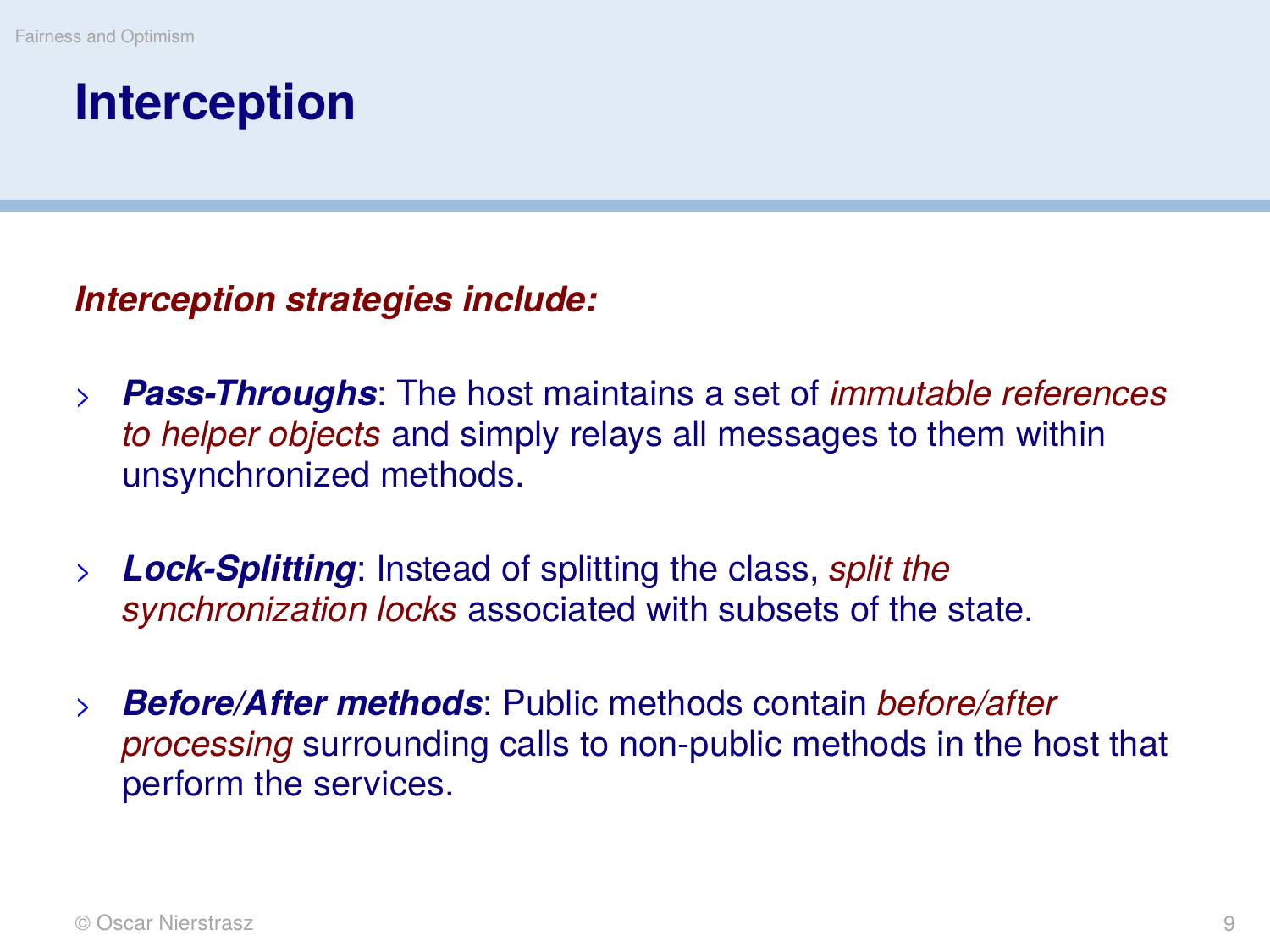

Fairness and Optimism
# Interception
Interception strategies include:

Pass-Throughs: The host maintains a set of immutable references to helper objects and simply relays all messages to them within unsynchronized methods.

Lock-Splitting: Instead of splitting the class, split the synchronization locks associated with subsets of the state.

Before/After methods: Public methods contain before/after processing surrounding calls to non-public methods in the host that perform the services.
© Oscar Nierstrasz
9